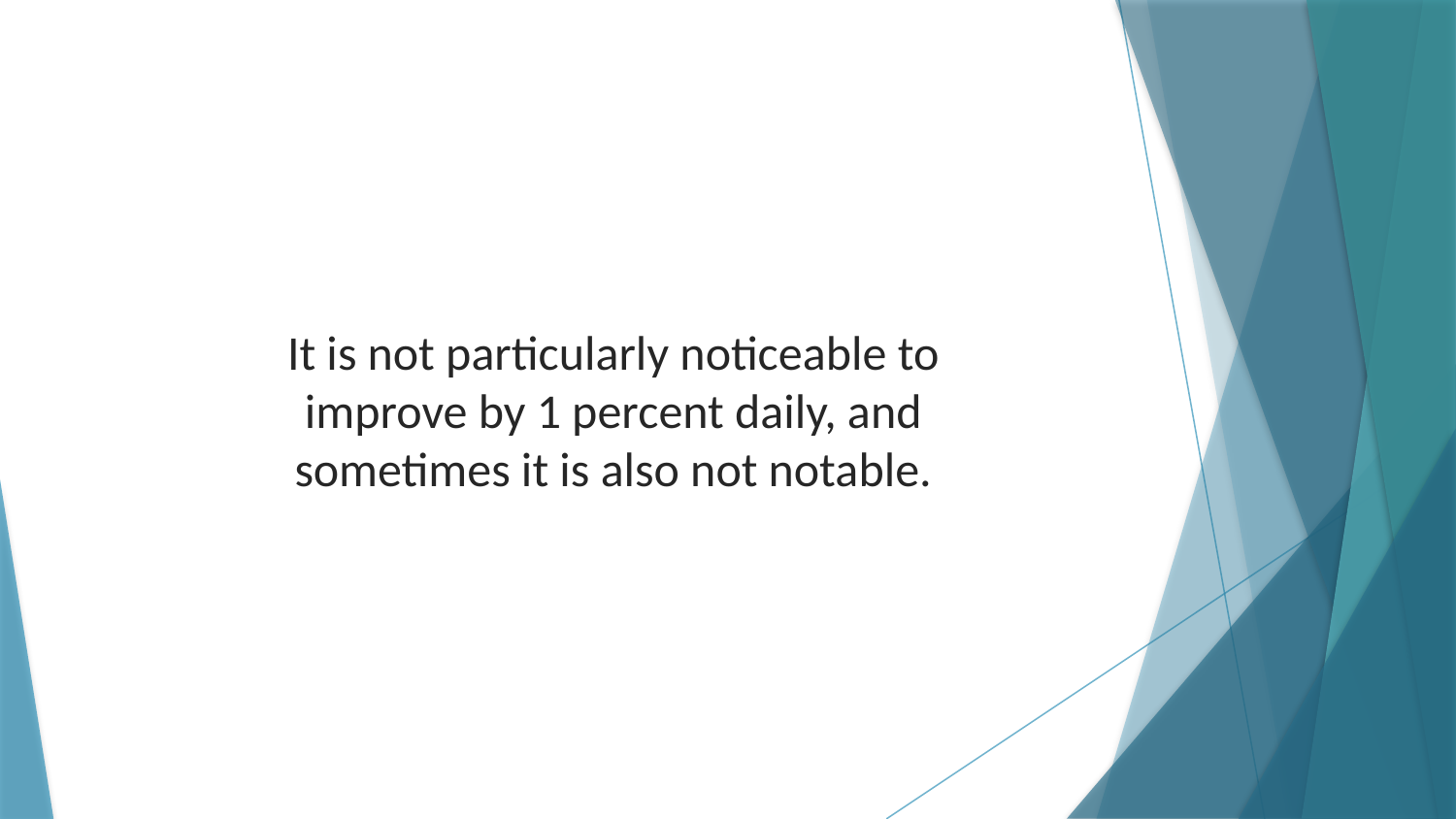

It is not particularly noticeable to improve by 1 percent daily, and sometimes it is also not notable.